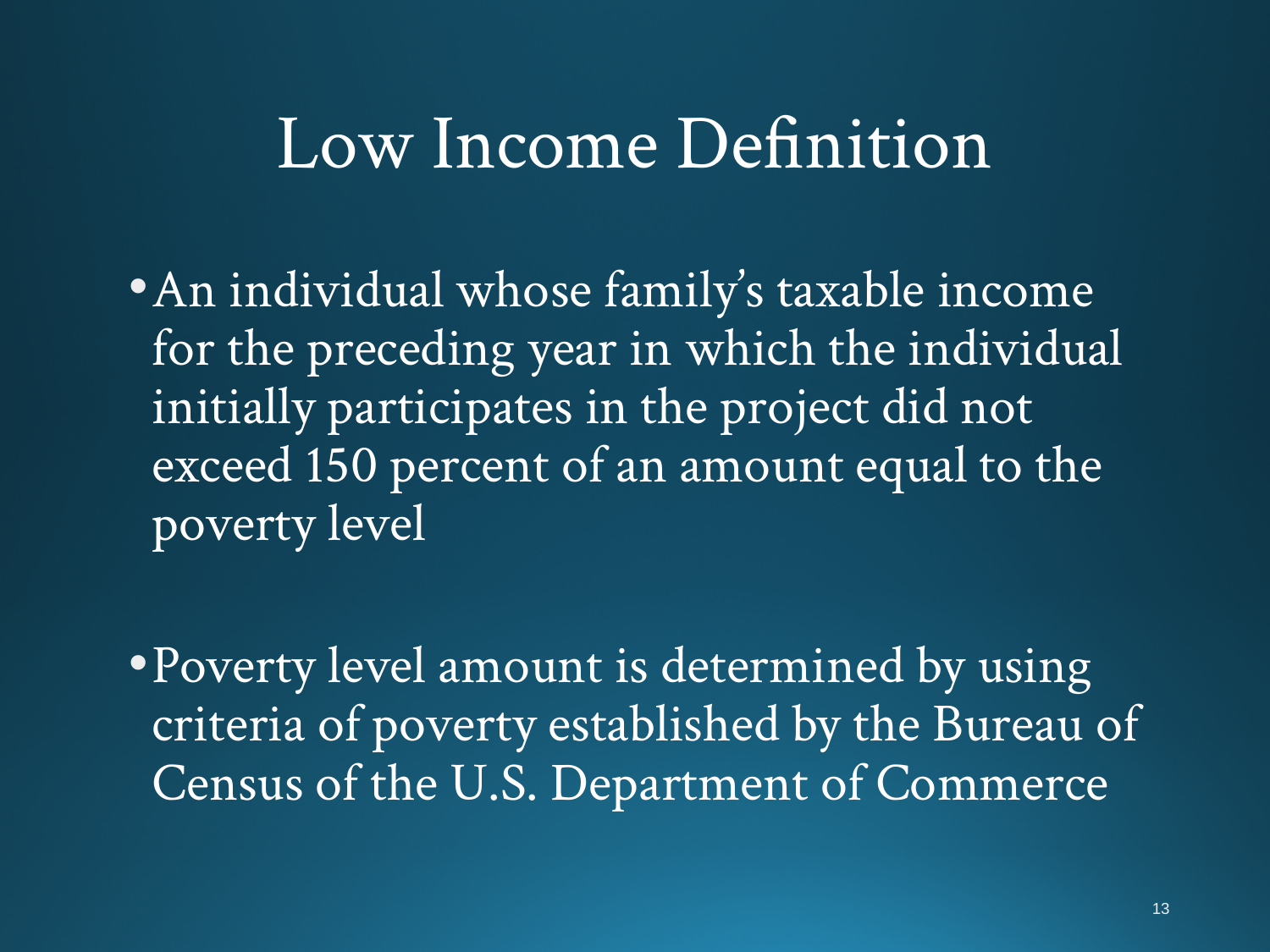

# Low Income Definition
An individual whose family’s taxable income for the preceding year in which the individual initially participates in the project did not exceed 150 percent of an amount equal to the poverty level

Poverty level amount is determined by using criteria of poverty established by the Bureau of Census of the U.S. Department of Commerce

13